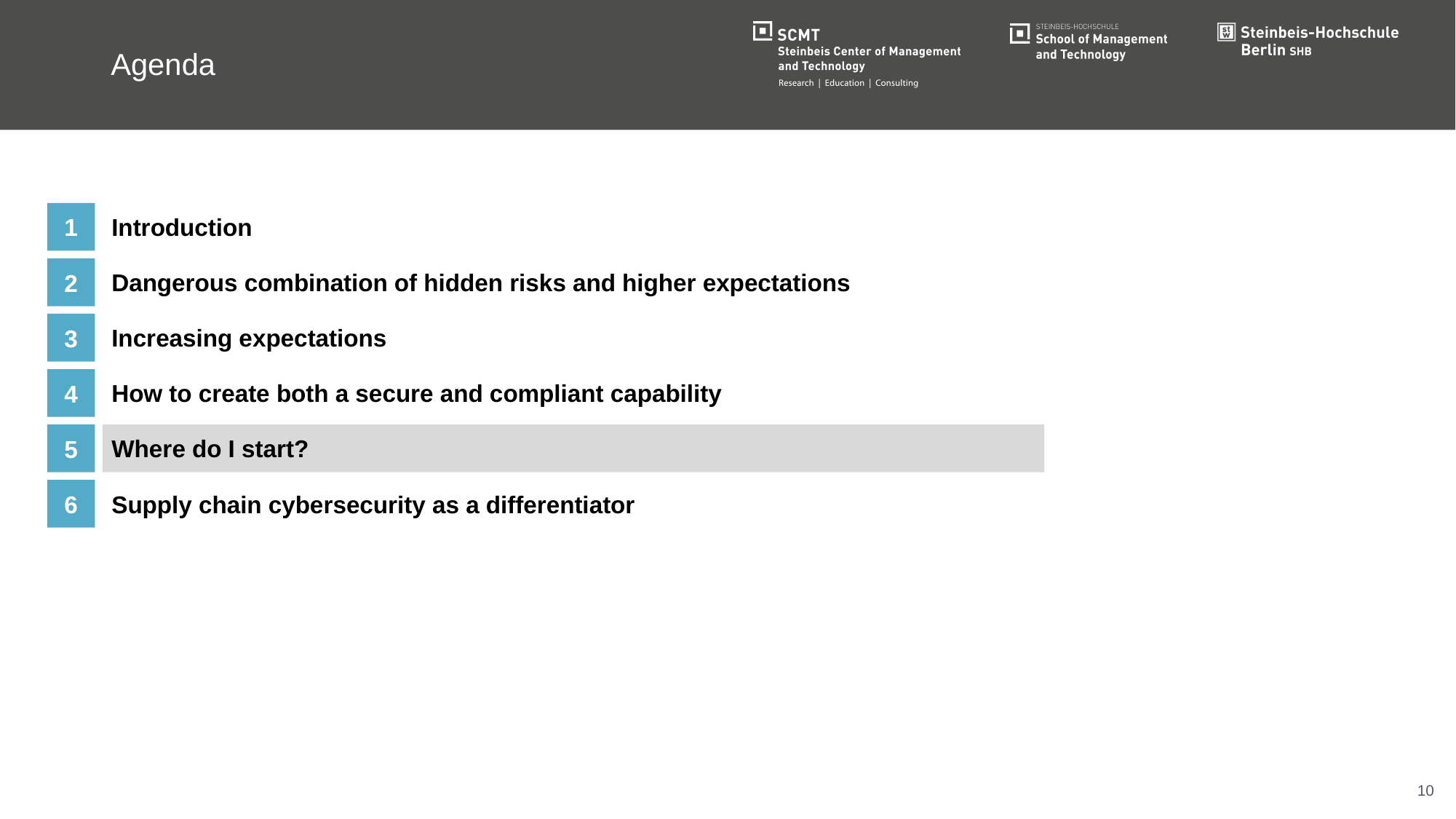

# Agenda
1
Introduction
2
Dangerous combination of hidden risks and higher expectations
3
Increasing expectations
4
How to create both a secure and compliant capability
5

Where do I start?
6
Supply chain cybersecurity as a differentiator